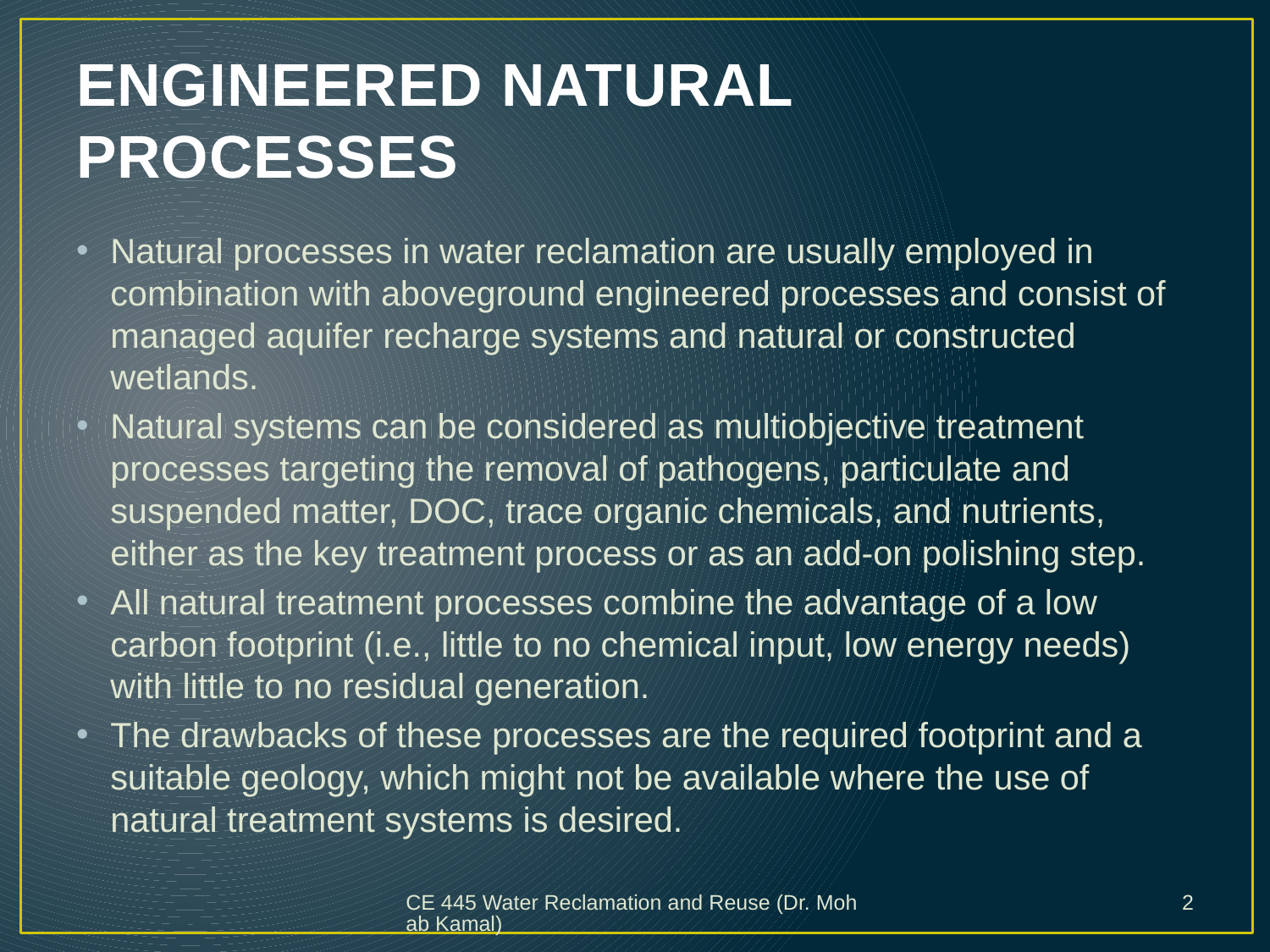

# ENGINEERED NATURAL PROCESSES
Natural processes in water reclamation are usually employed in combination with aboveground engineered processes and consist of managed aquifer recharge systems and natural or constructed wetlands.
Natural systems can be considered as multiobjective treatment processes targeting the removal of pathogens, particulate and suspended matter, DOC, trace organic chemicals, and nutrients, either as the key treatment process or as an add-on polishing step.
All natural treatment processes combine the advantage of a low carbon footprint (i.e., little to no chemical input, low energy needs) with little to no residual generation.
The drawbacks of these processes are the required footprint and a suitable geology, which might not be available where the use of natural treatment systems is desired.
CE 445 Water Reclamation and Reuse (Dr. Mohab Kamal)
2